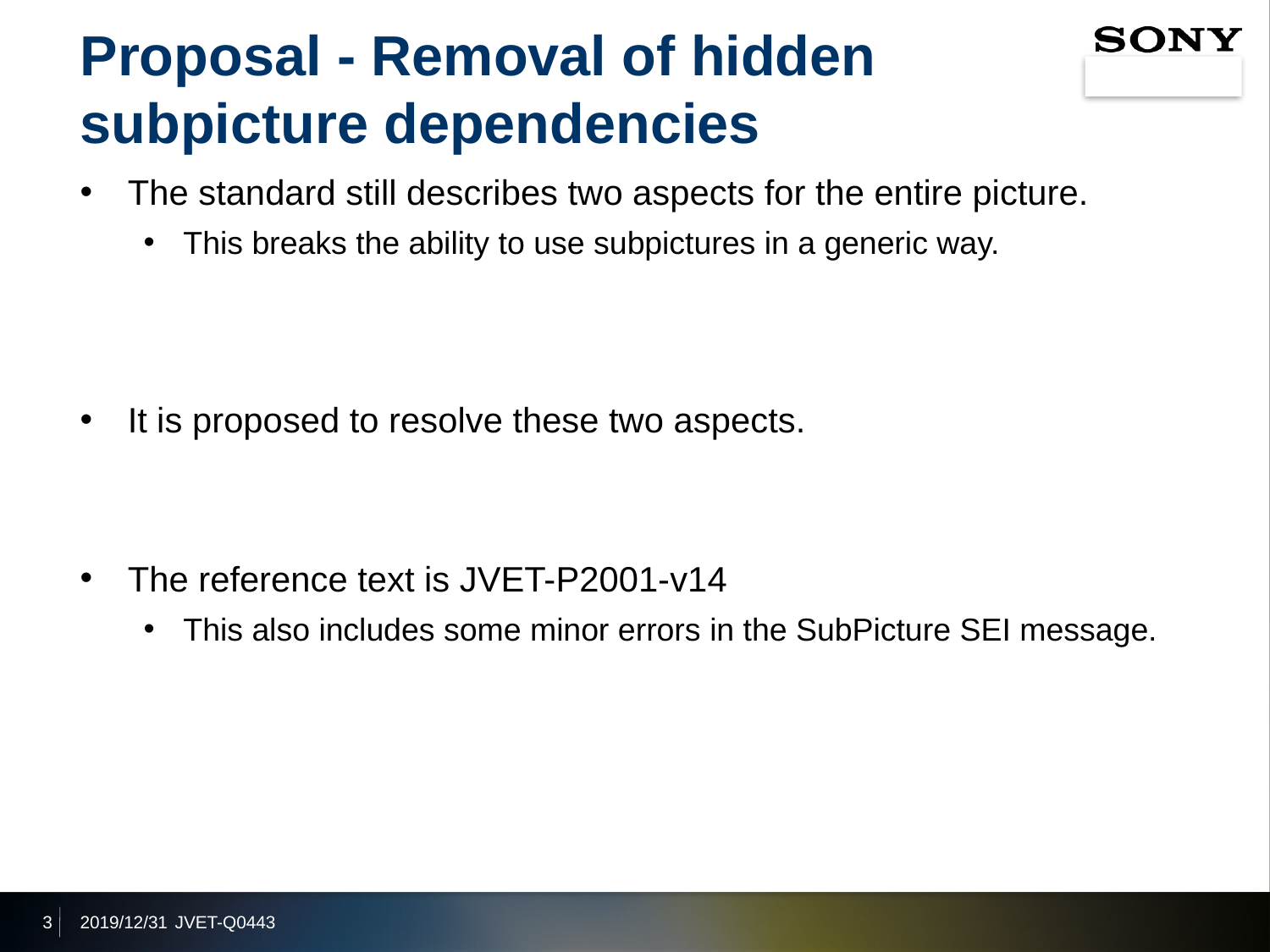

# Proposal - Removal of hidden subpicture dependencies
The standard still describes two aspects for the entire picture.
This breaks the ability to use subpictures in a generic way.

It is proposed to resolve these two aspects.

The reference text is JVET-P2001-v14
This also includes some minor errors in the SubPicture SEI message.
3
2019/12/31
JVET-Q0443